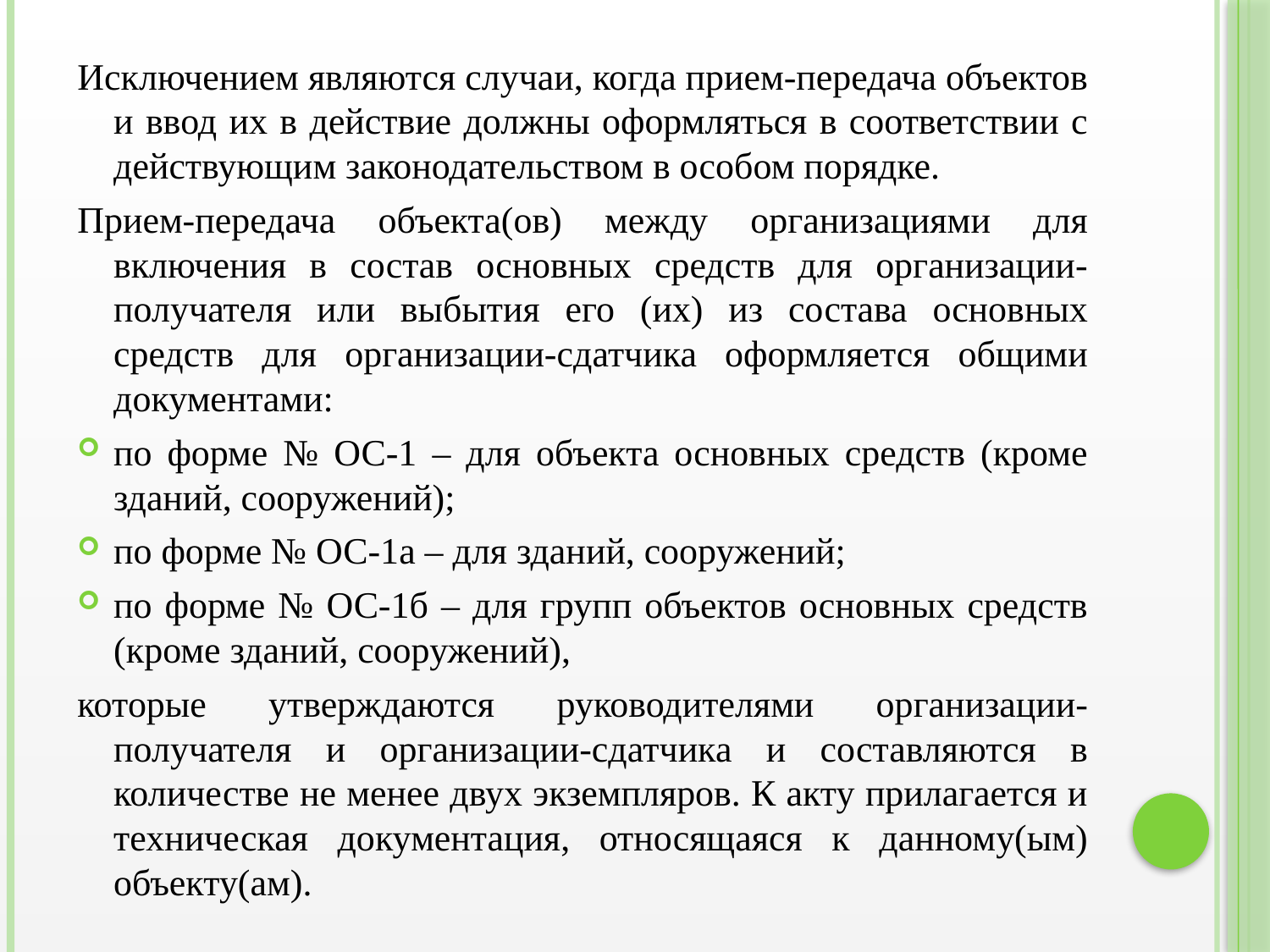

Исключением являются случаи, когда прием-передача объектов и ввод их в действие должны оформляться в соответствии с действующим законодательством в особом порядке.
Прием-передача объекта(ов) между организациями для включения в состав основных средств для организации-получателя или выбытия его (их) из состава основных средств для организации-сдатчика оформляется общими документами:
по форме № ОС-1 – для объекта основных средств (кроме зданий, сооружений);
по форме № ОС-1а – для зданий, сооружений;
по форме № ОС-1б – для групп объектов основных средств (кроме зданий, сооружений),
которые утверждаются руководителями организации-получателя и организации-сдатчика и составляются в количестве не менее двух экземпляров. К акту прилагается и техническая документация, относящаяся к данному(ым) объекту(ам).